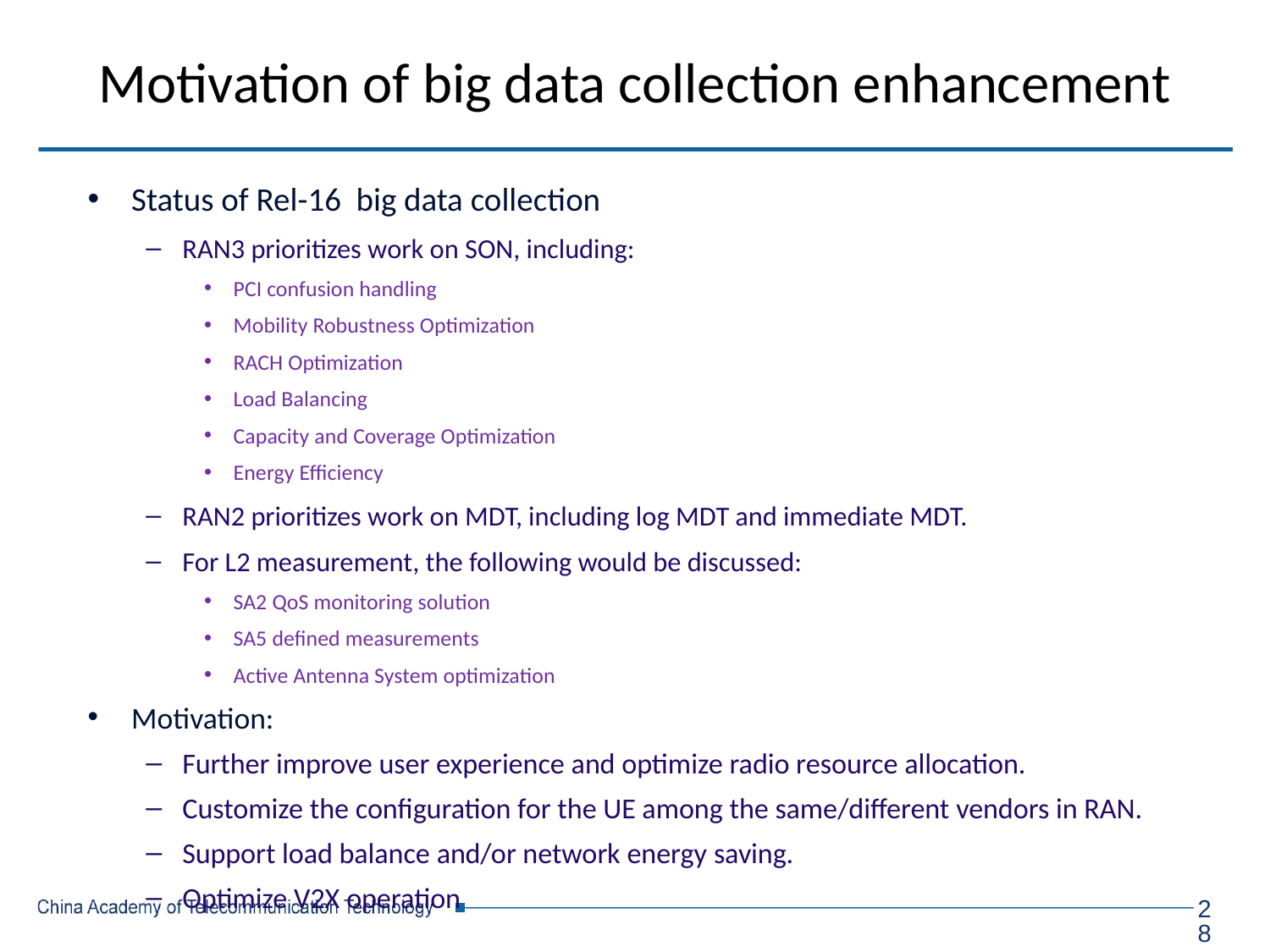

# Motivation of big data collection enhancement
Status of Rel-16  big data collection
RAN3 prioritizes work on SON, including:
PCI confusion handling
Mobility Robustness Optimization
RACH Optimization
Load Balancing
Capacity and Coverage Optimization
Energy Efficiency
RAN2 prioritizes work on MDT, including log MDT and immediate MDT.
For L2 measurement, the following would be discussed:
SA2 QoS monitoring solution
SA5 defined measurements
Active Antenna System optimization
Motivation:
Further improve user experience and optimize radio resource allocation.
Customize the configuration for the UE among the same/different vendors in RAN.
Support load balance and/or network energy saving.
Optimize V2X operation
28